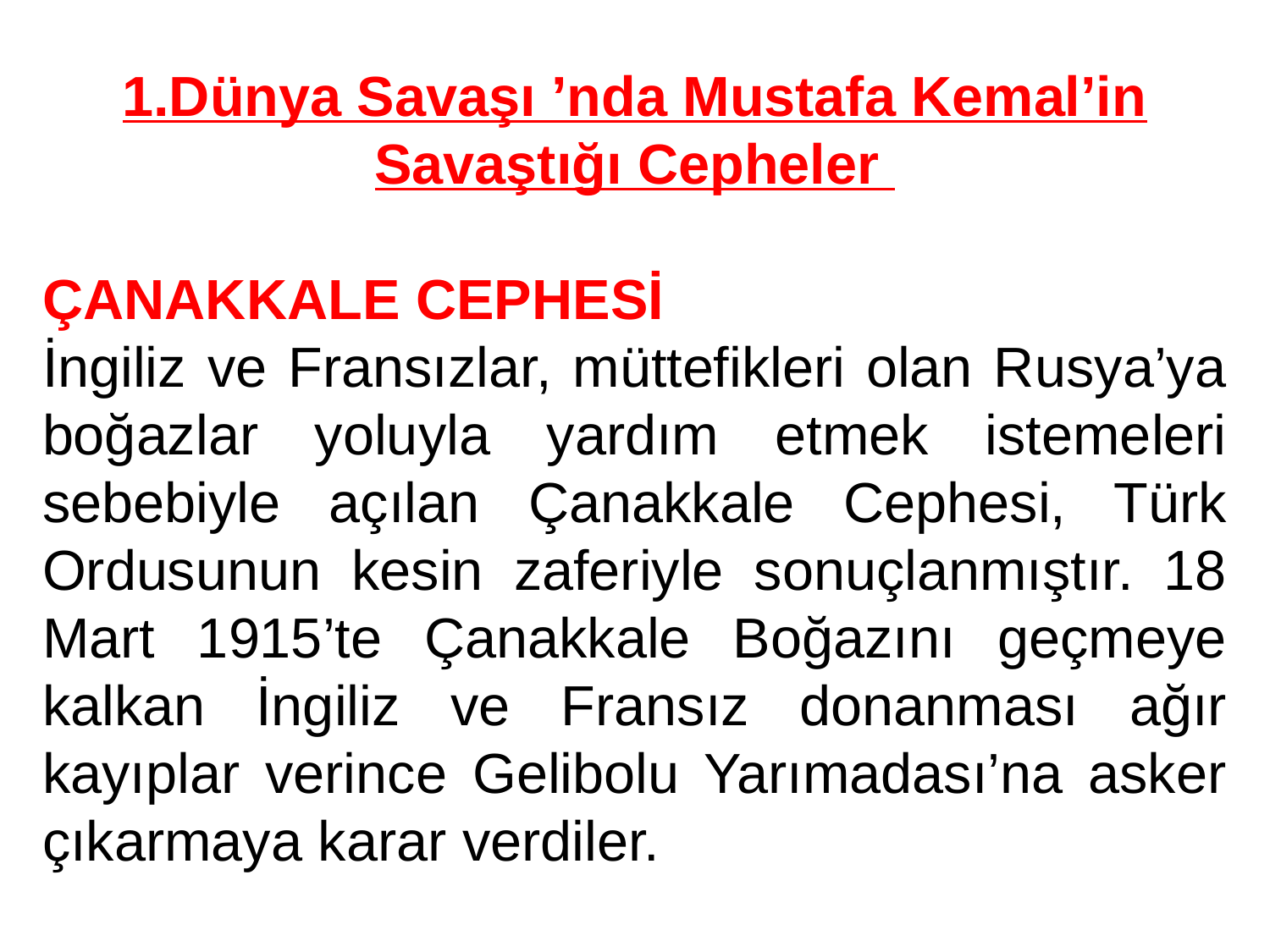

1.Dünya Savaşı ’nda Mustafa Kemal’in Savaştığı Cepheler

ÇANAKKALE CEPHESİ
İngiliz ve Fransızlar, müttefikleri olan Rusya’ya boğazlar yoluyla yardım etmek istemeleri sebebiyle açılan Çanakkale Cephesi, Türk Ordusunun kesin zaferiyle sonuçlanmıştır. 18 Mart 1915’te Çanakkale Boğazını geçmeye kalkan İngiliz ve Fransız donanması ağır kayıplar verince Gelibolu Yarımadası’na asker çıkarmaya karar verdiler.